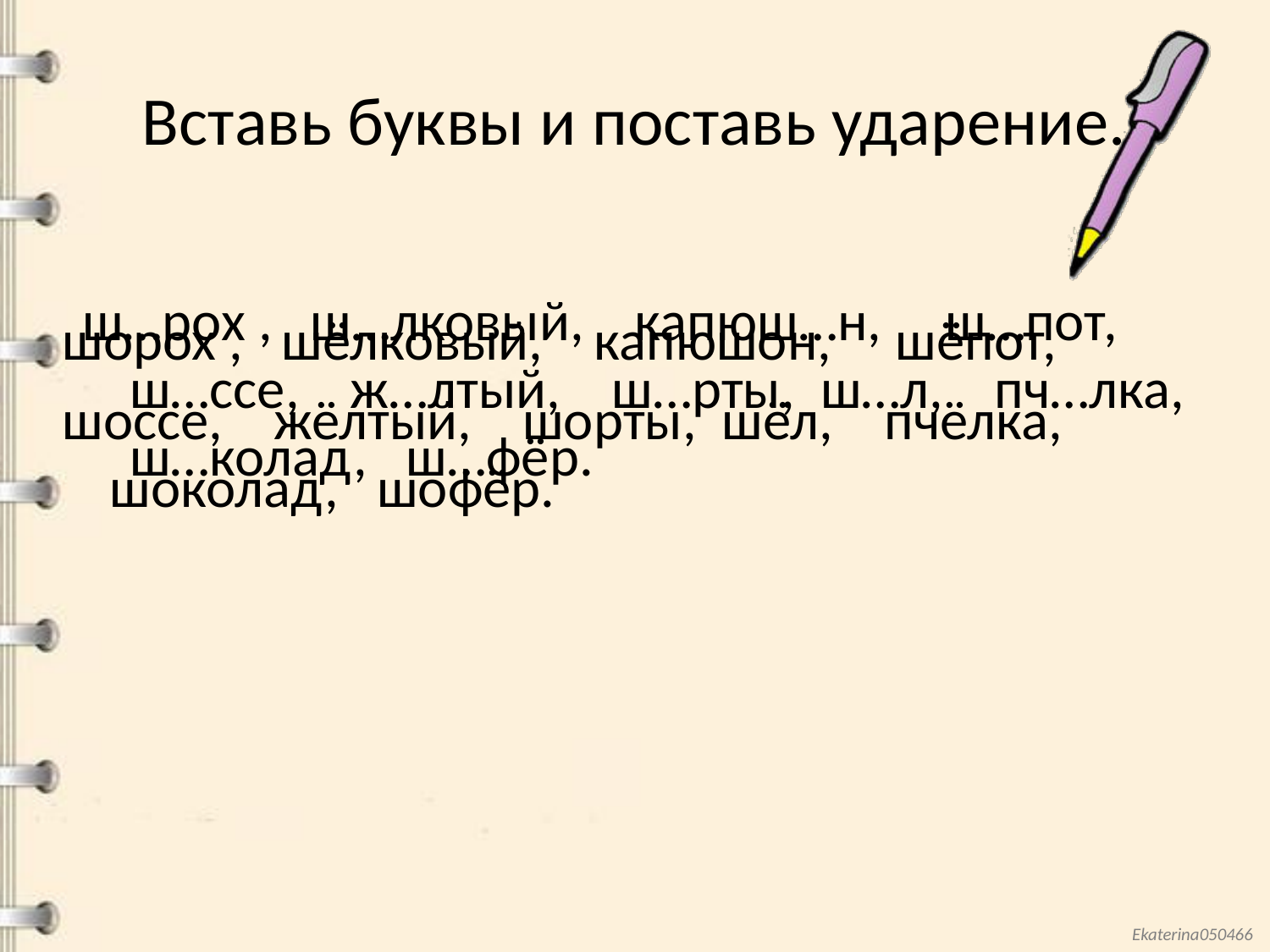

# Вставь буквы и поставь ударение.
ш…рох ,   ш…лковый,    капюш…н,     ш…пот, ш…ссе,    ж…лтый,    ш…рты,  ш…л,    пч…лка, ш…колад,   ш…фёр.

шорох ,   шёлковый,    капюшон,     шёпот,
шоссе,    жёлтый,    шорты,  шёл,    пчёлка,    шоколад,   шофёр.